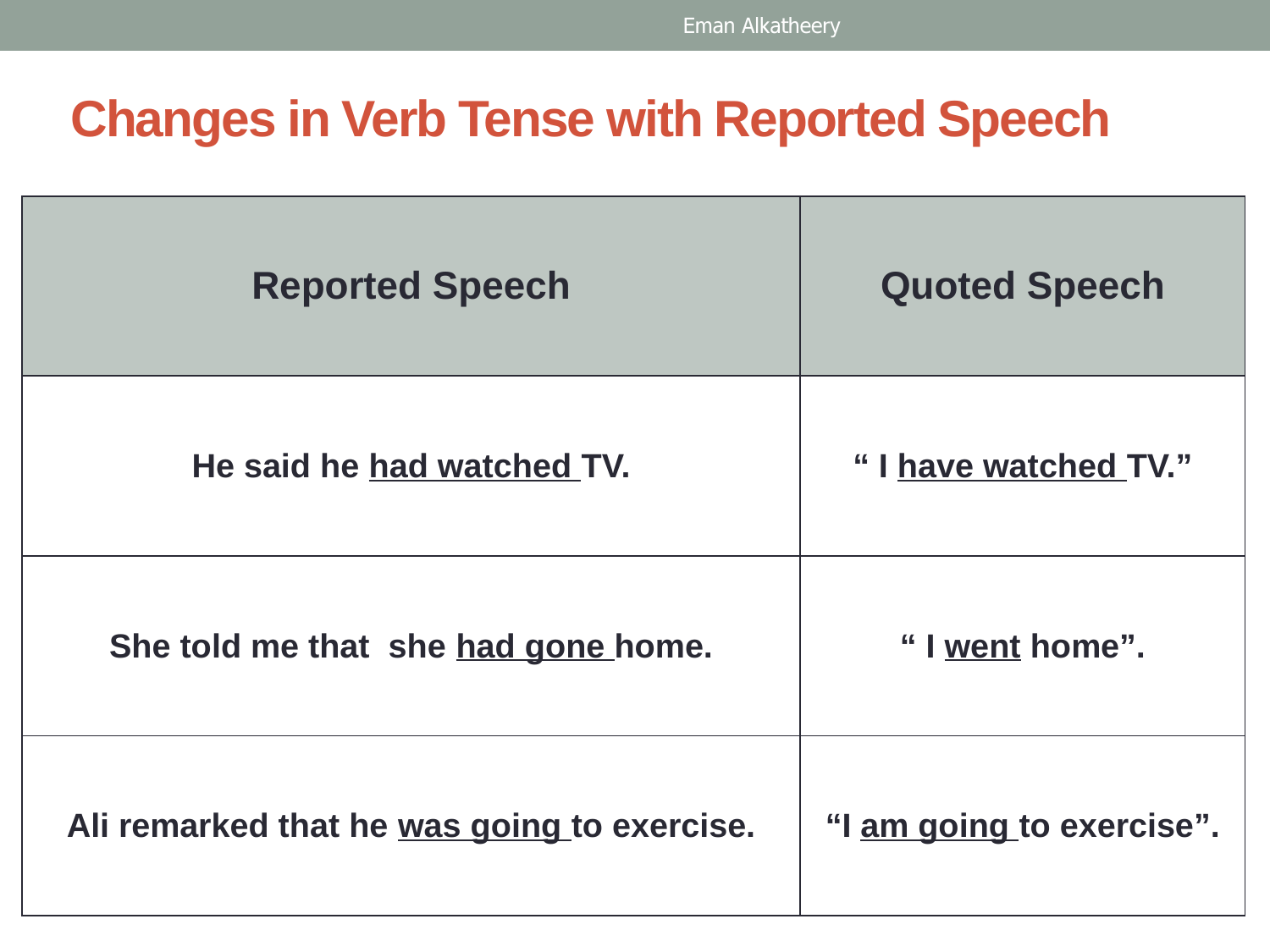

Eman Alkatheery
# Changes in Verb Tense with Reported Speech
| Reported Speech | Quoted Speech |
| --- | --- |
| He said he had watched TV. | “ I have watched TV.” |
| She told me that she had gone home. | “ I went home”. |
| Ali remarked that he was going to exercise. | “I am going to exercise”. |